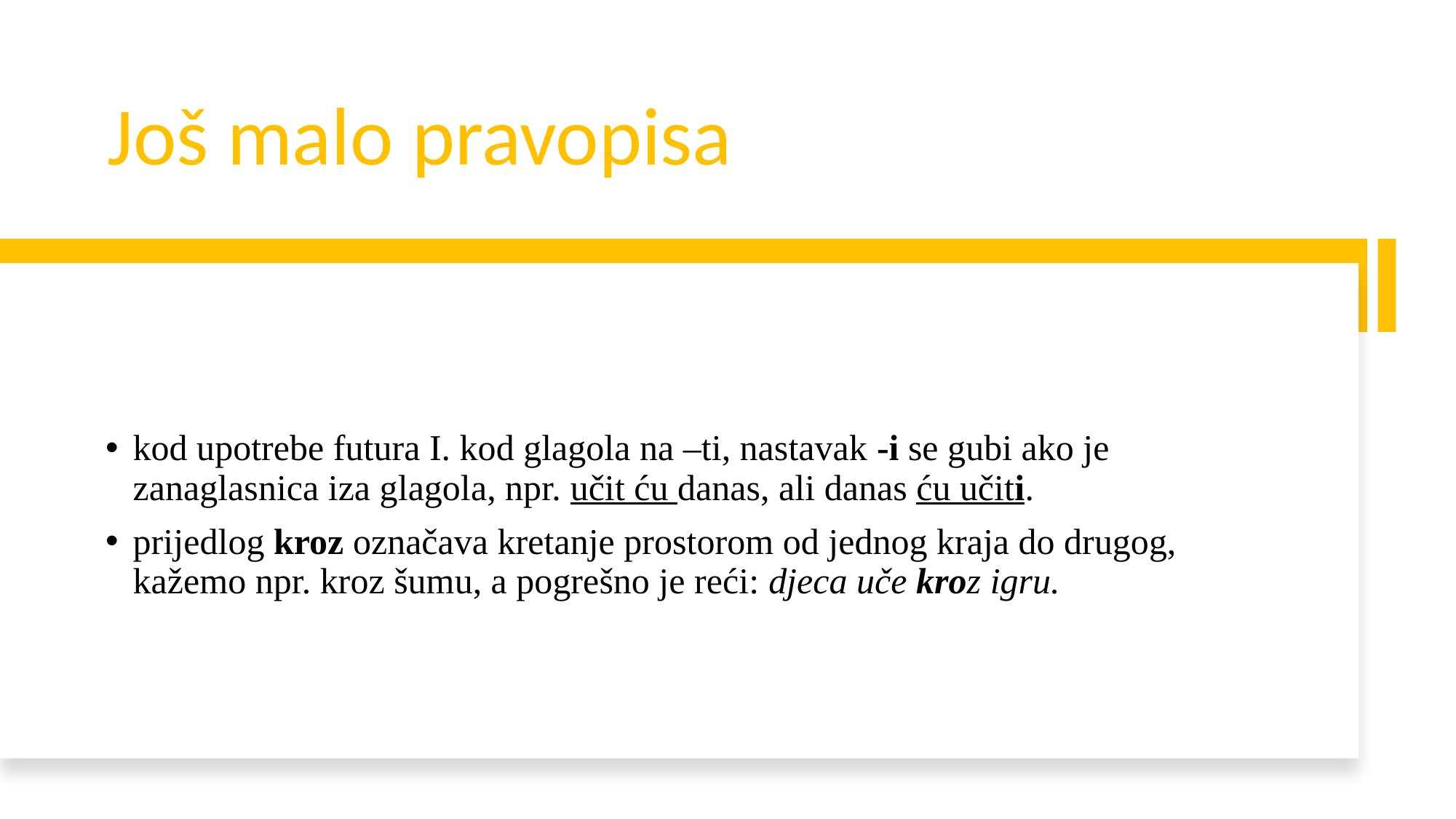

# Još malo pravopisa

kod upotrebe futura I. kod glagola na –ti, nastavak -i se gubi ako je zanaglasnica iza glagola, npr. učit ću danas, ali danas ću učiti.
prijedlog kroz označava kretanje prostorom od jednog kraja do drugog, kažemo npr. kroz šumu, a pogrešno je reći: djeca uče kroz igru.